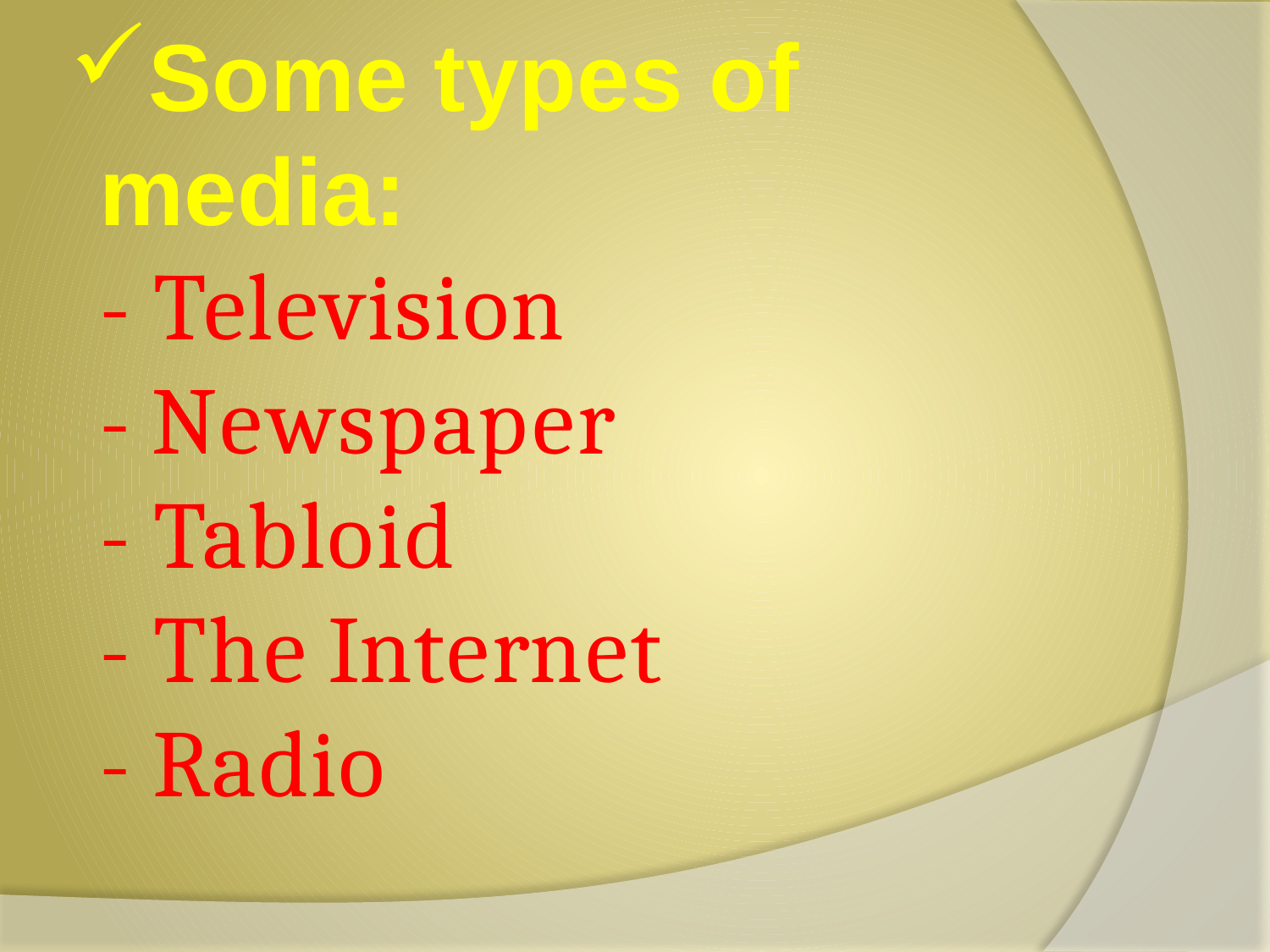

# Some types of media: - Television - Newspaper - Tabloid - The Internet - Radio